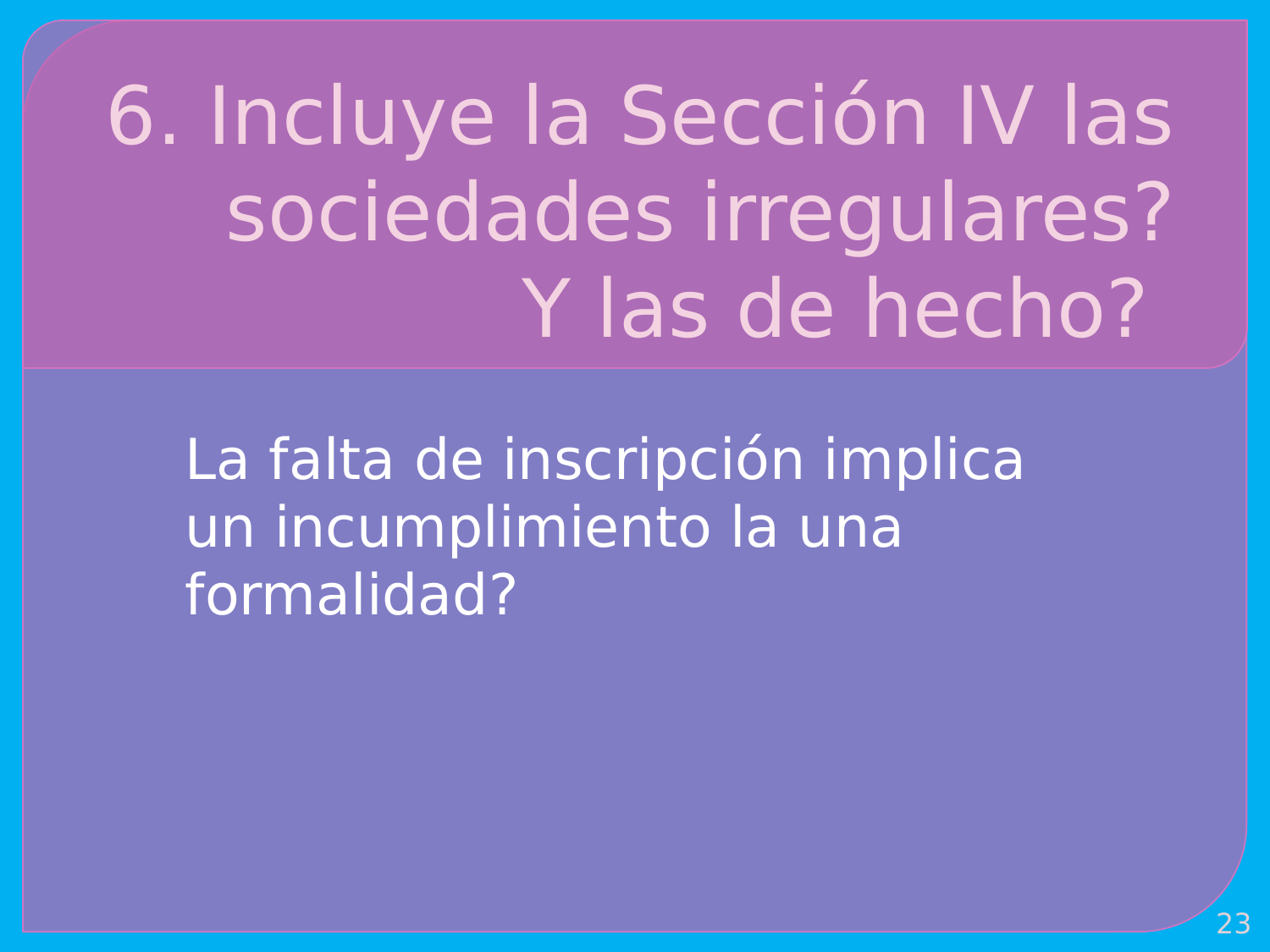

# 6. Incluye la Sección IV las sociedades irregulares? Y las de hecho?
La falta de inscripción implica un incumplimiento la una formalidad?
23